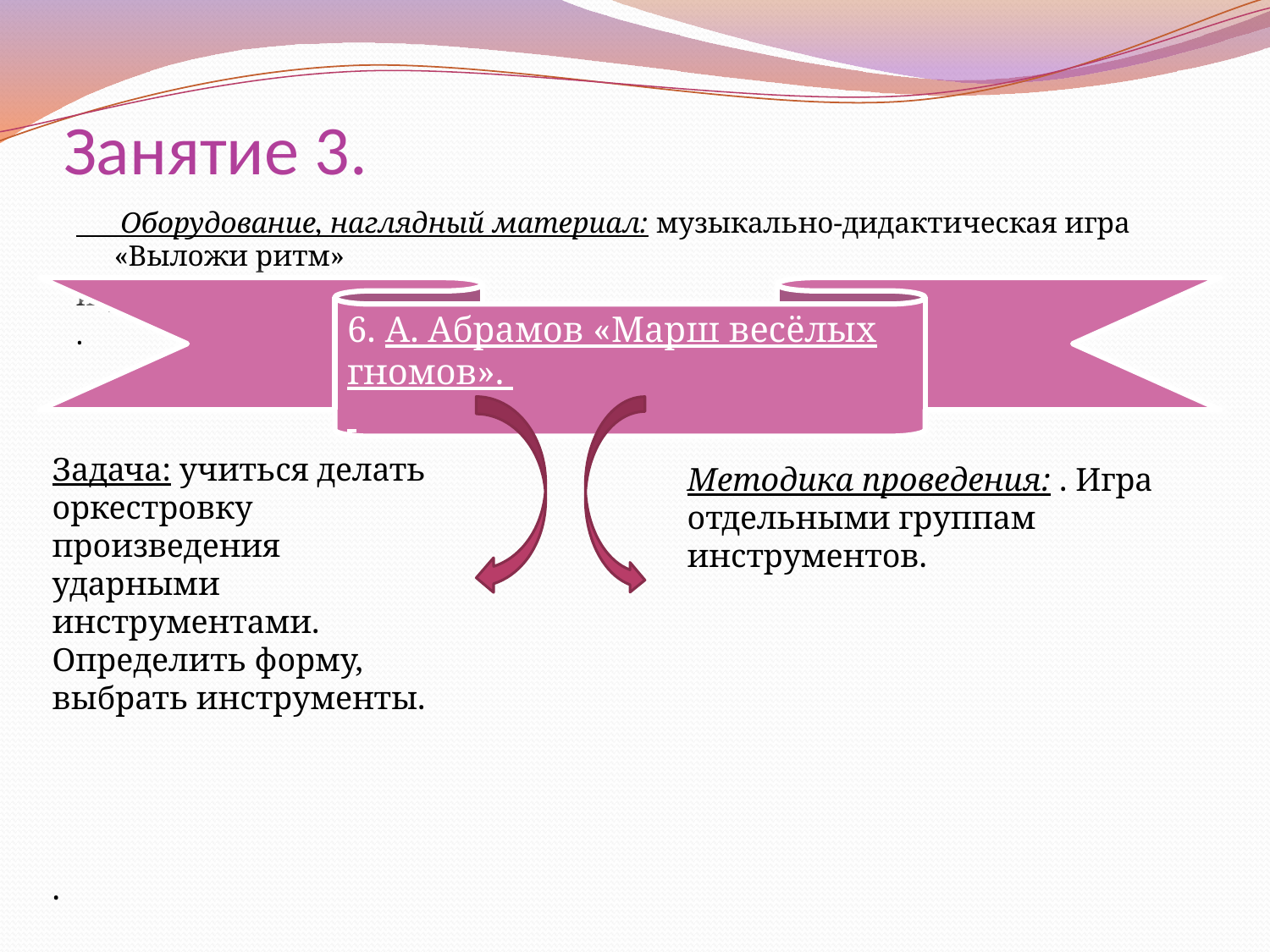

# Занятие 3.
      Оборудование, наглядный материал: музыкально-дидактическая игра «Выложи ритм»
игра «Выложи ритм».
.

6. А. Абрамов «Марш весёлых гномов».

Задача: учиться делать оркестровку произведения ударными инструментами. Определить форму, выбрать инструменты.

.

Методика проведения: . Игра отдельными группам инструментов.